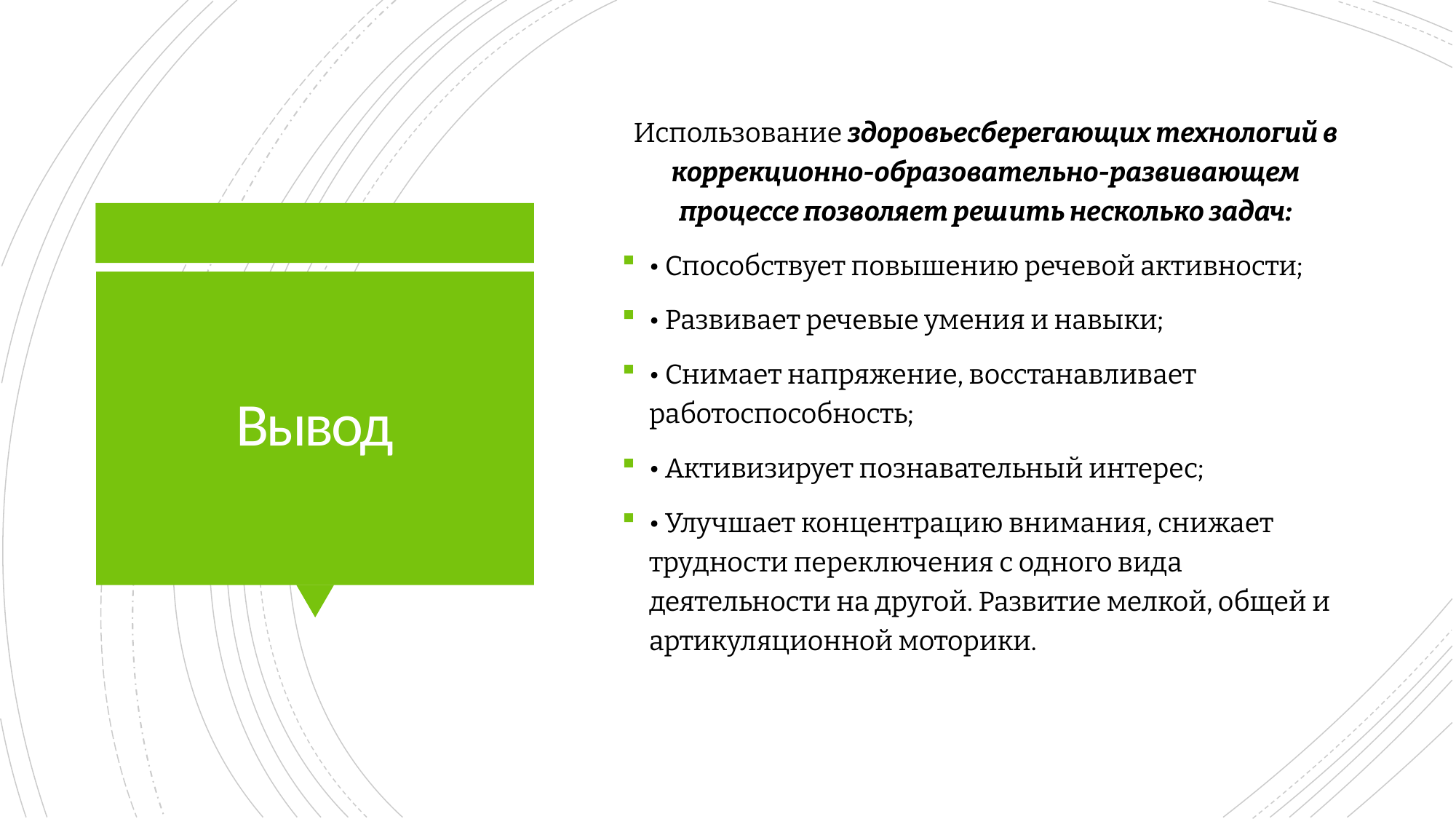

Использование здоровьесберегающих технологий в коррекционно-образовательно-развивающем процессе позволяет решить несколько задач:
• Способствует повышению речевой активности;
• Развивает речевые умения и навыки;
• Снимает напряжение, восстанавливает работоспособность;
• Активизирует познавательный интерес;
• Улучшает концентрацию внимания, снижает трудности переключения с одного вида деятельности на другой. Развитие мелкой, общей и артикуляционной моторики.

# Вывод